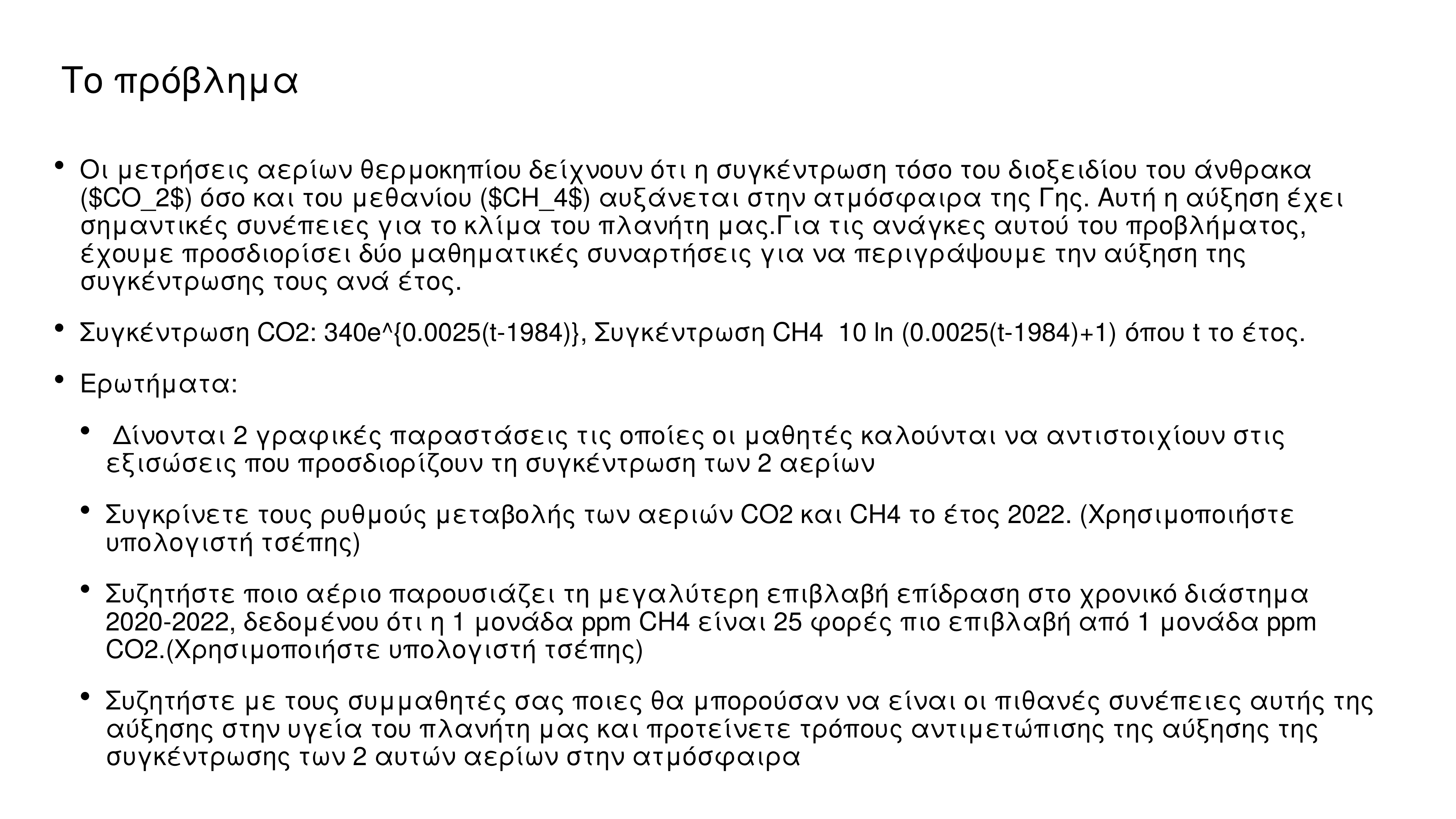

Το πρόβλημα
Οι μετρήσεις αερίων θερμοκηπίου δείχνουν ότι η συγκέντρωση τόσο του διοξειδίου του άνθρακα ($CO_2$) όσο και του μεθανίου ($CH_4$) αυξάνεται στην ατμόσφαιρα της Γης. Αυτή η αύξηση έχει σημαντικές συνέπειες για το κλίμα του πλανήτη μας.Για τις ανάγκες αυτού του προβλήματος, έχουμε προσδιορίσει δύο μαθηματικές συναρτήσεις για να περιγράψουμε την αύξηση της συγκέντρωσης τους ανά έτος.
Συγκέντρωση CO2: 340e^{0.0025(t-1984)}, Συγκέντρωση CH4  10 ln (0.0025(t-1984)+1) όπου t το έτος.
Ερωτήματα:
 Δίνονται 2 γραφικές παραστάσεις τις οποίες οι μαθητές καλούνται να αντιστοιχίουν στις εξισώσεις που προσδιορίζουν τη συγκέντρωση των 2 αερίων
Συγκρίνετε τους ρυθμούς μεταβολής των αεριών CΟ2 και CH4 το έτος 2022. (Χρησιμοποιήστε υπολογιστή τσέπης)
Συζητήστε ποιο αέριο παρουσιάζει τη μεγαλύτερη επιβλαβή επίδραση στο χρονικό διάστημα 2020-2022, δεδομένου ότι η 1 μονάδα ppm CH4 είναι 25 φορές πιο επιβλαβή από 1 μονάδα ppm CO2.(Χρησιμοποιήστε υπολογιστή τσέπης)
Συζητήστε με τους συμμαθητές σας ποιες θα μπορούσαν να είναι οι πιθανές συνέπειες αυτής της αύξησης στην υγεία του πλανήτη μας και προτείνετε τρόπους αντιμετώπισης της αύξησης της συγκέντρωσης των 2 αυτών αερίων στην ατμόσφαιρα